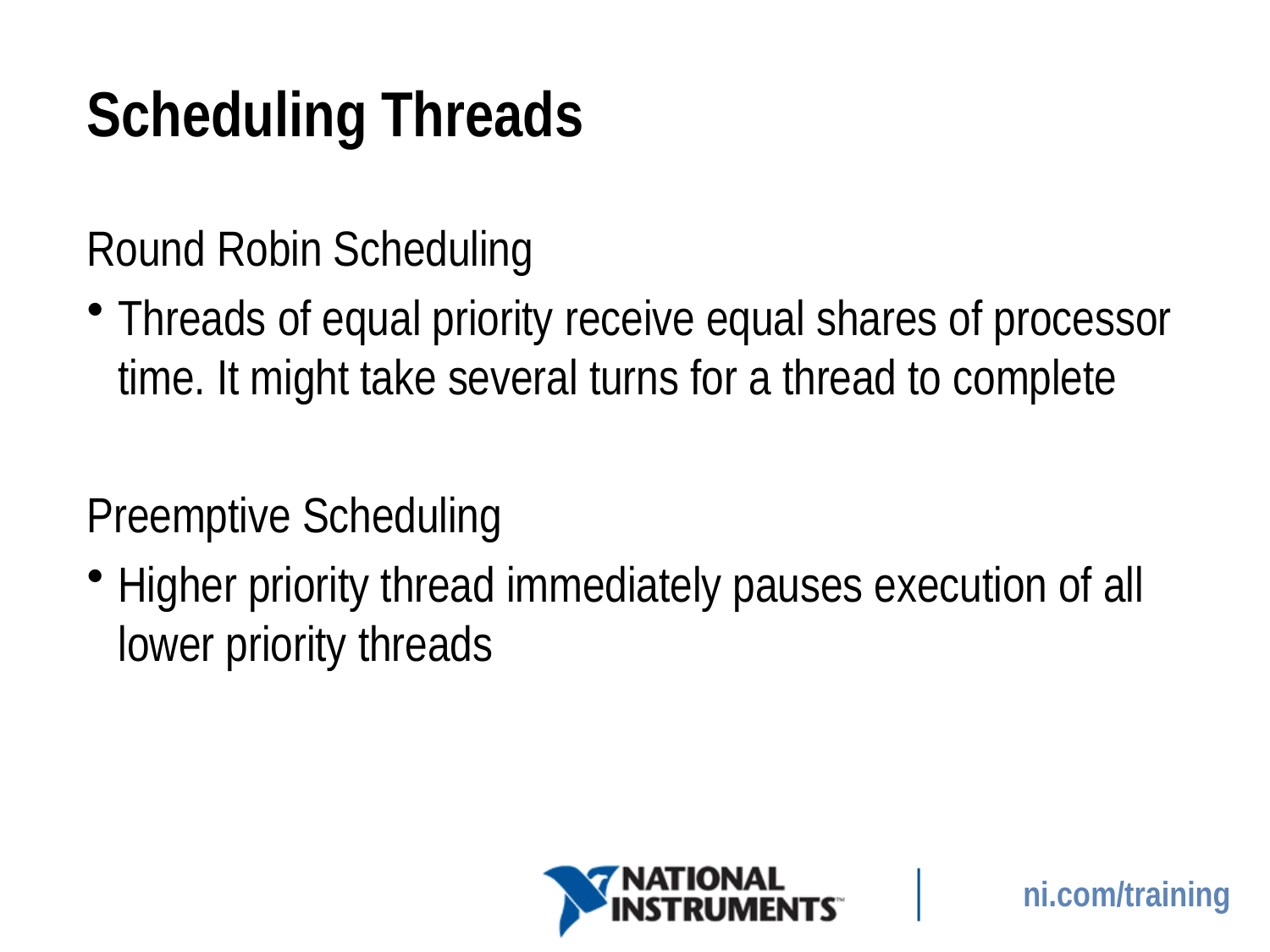

# Scheduling Threads
Round Robin Scheduling
Threads of equal priority receive equal shares of processor time. It might take several turns for a thread to complete

Preemptive Scheduling
Higher priority thread immediately pauses execution of all lower priority threads